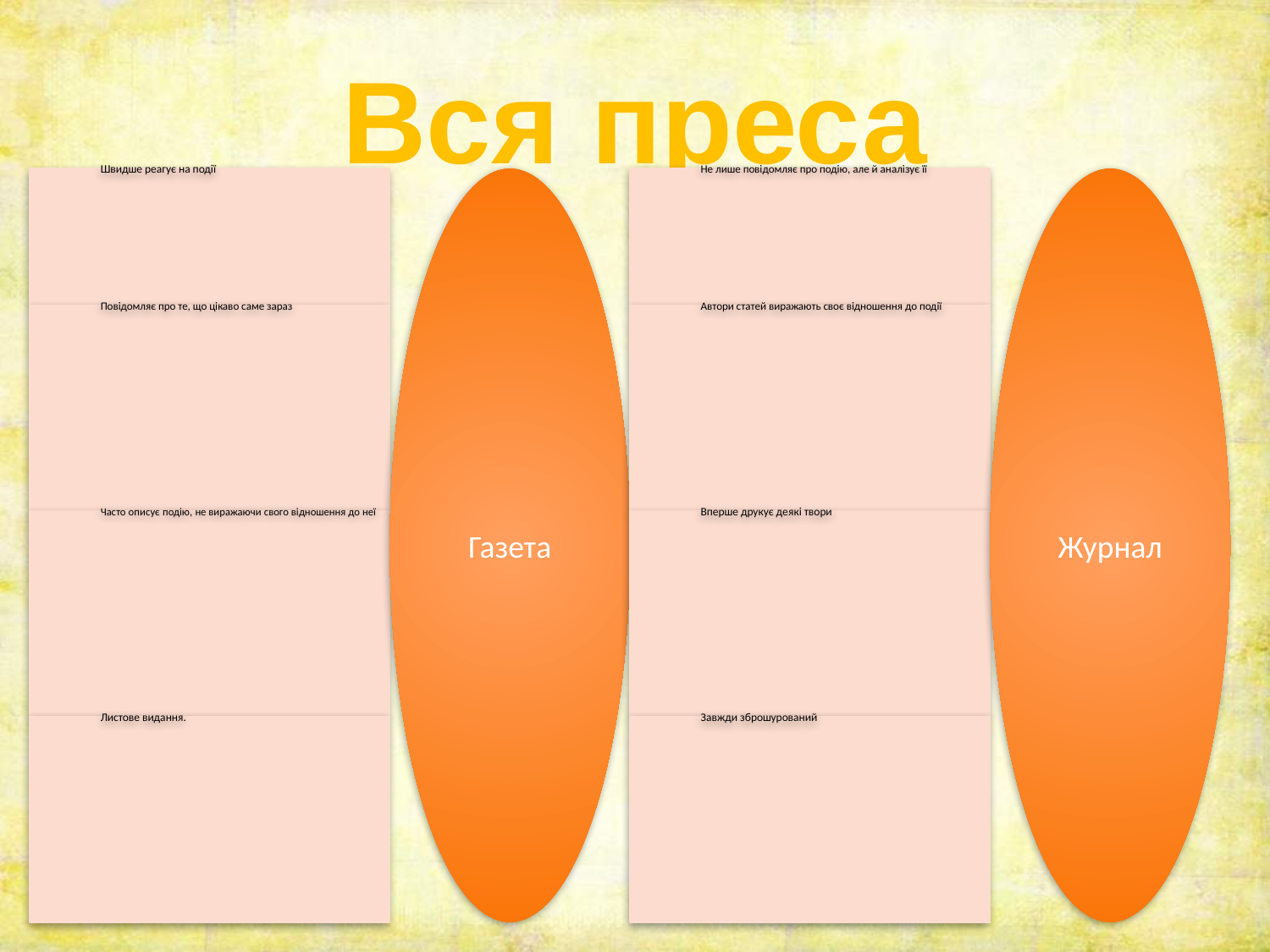

# Вся преса
Газета
Швидше реагує на події
Повідомляє про те, що цікаво саме зараз
Журнал
Не лише повідомляє про подію, але й аналізує її
Автори статей виражають своє відношення до події
Часто описує подію, не виражаючи свого відношення до неї
Вперше друкує деякі твори
Листове видання.
Завжди зброшурований